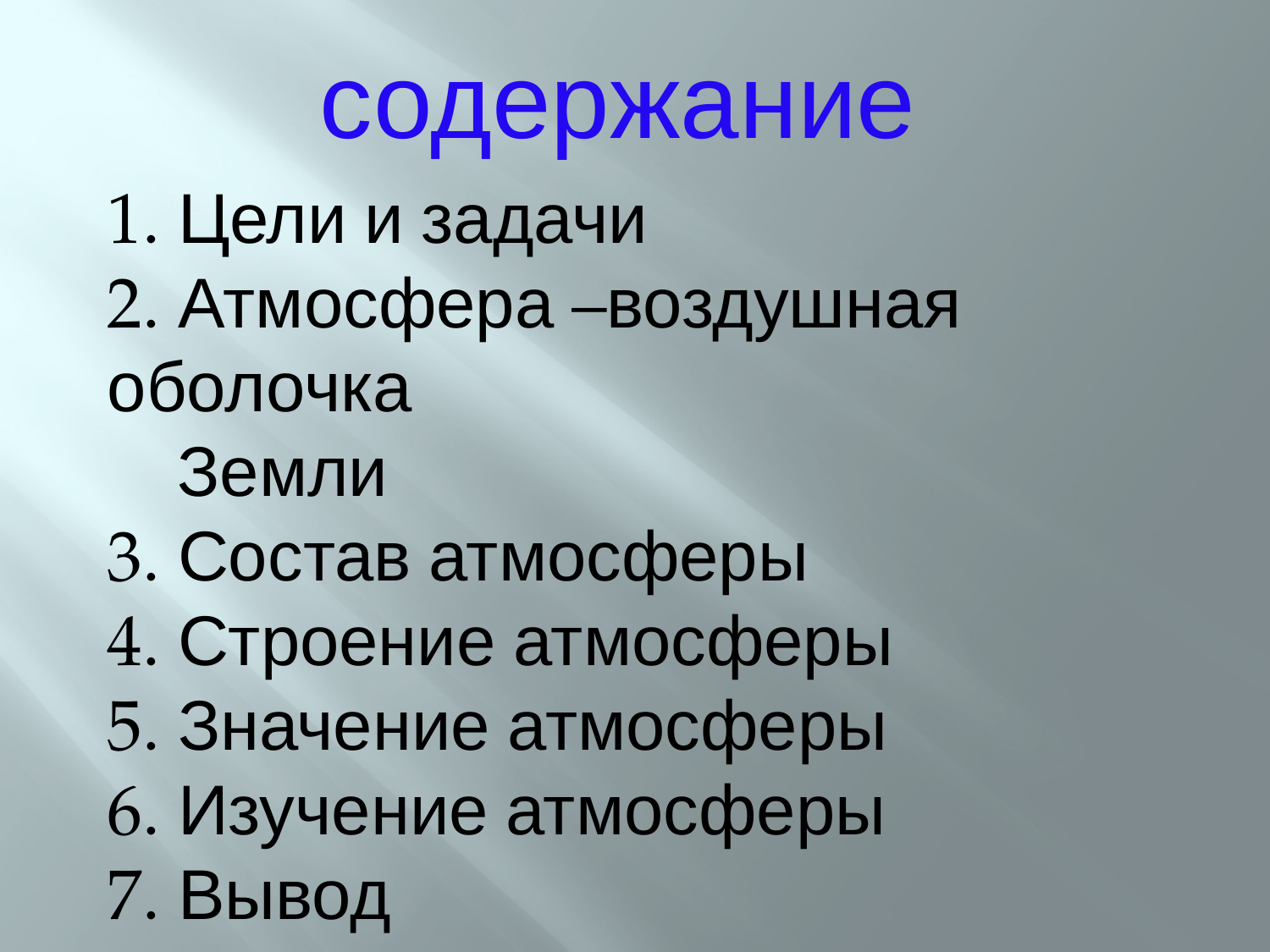

содержание
1. Цели и задачи
2. Атмосфера –воздушная оболочка
    Земли
3. Состав атмосферы
4. Строение атмосферы
5. Значение атмосферы
6. Изучение атмосферы
7. Вывод